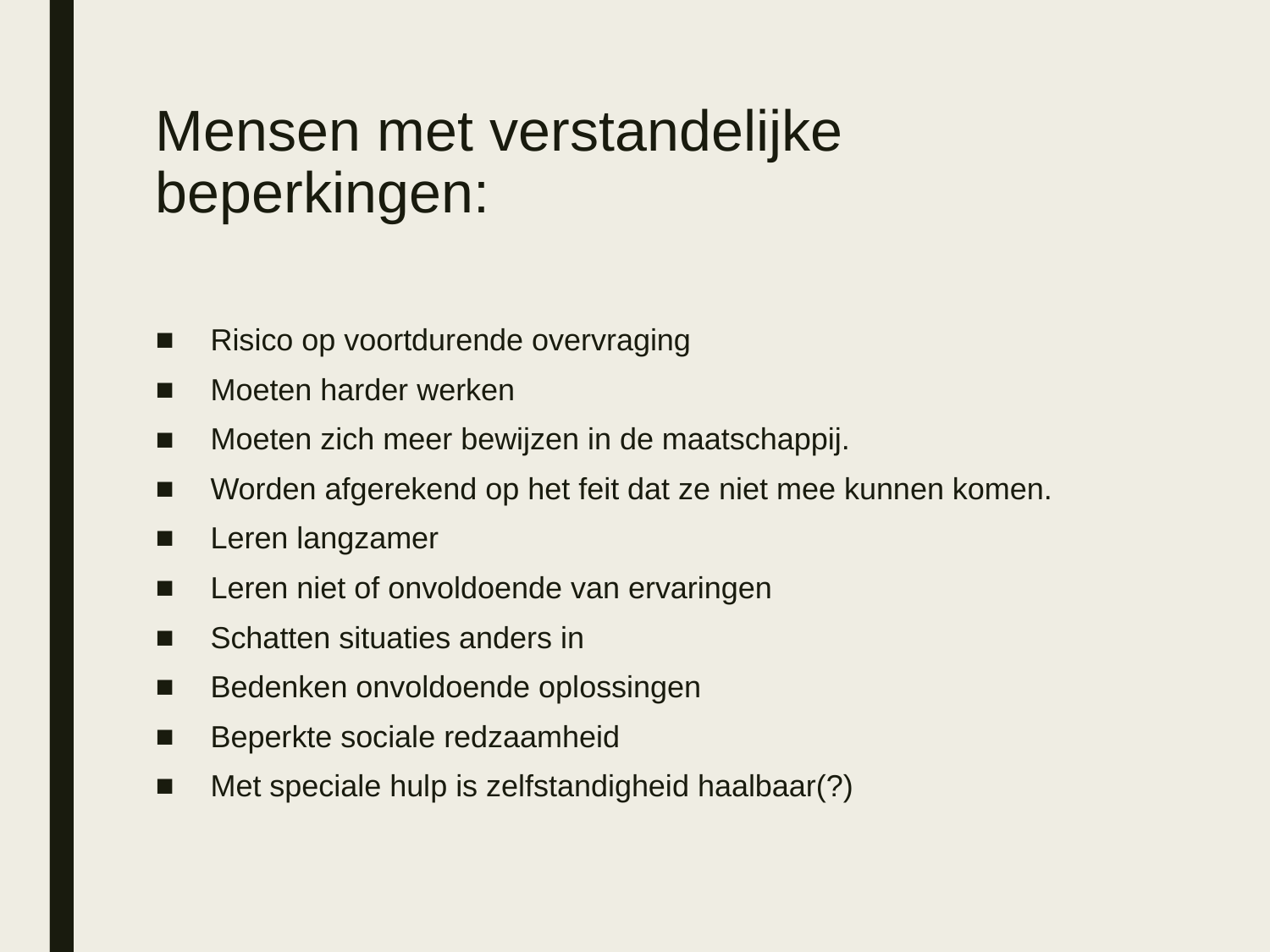

# Mensen met verstandelijke beperkingen:
Risico op voortdurende overvraging
Moeten harder werken
Moeten zich meer bewijzen in de maatschappij.
Worden afgerekend op het feit dat ze niet mee kunnen komen.
Leren langzamer
Leren niet of onvoldoende van ervaringen
Schatten situaties anders in
Bedenken onvoldoende oplossingen
Beperkte sociale redzaamheid
Met speciale hulp is zelfstandigheid haalbaar(?)